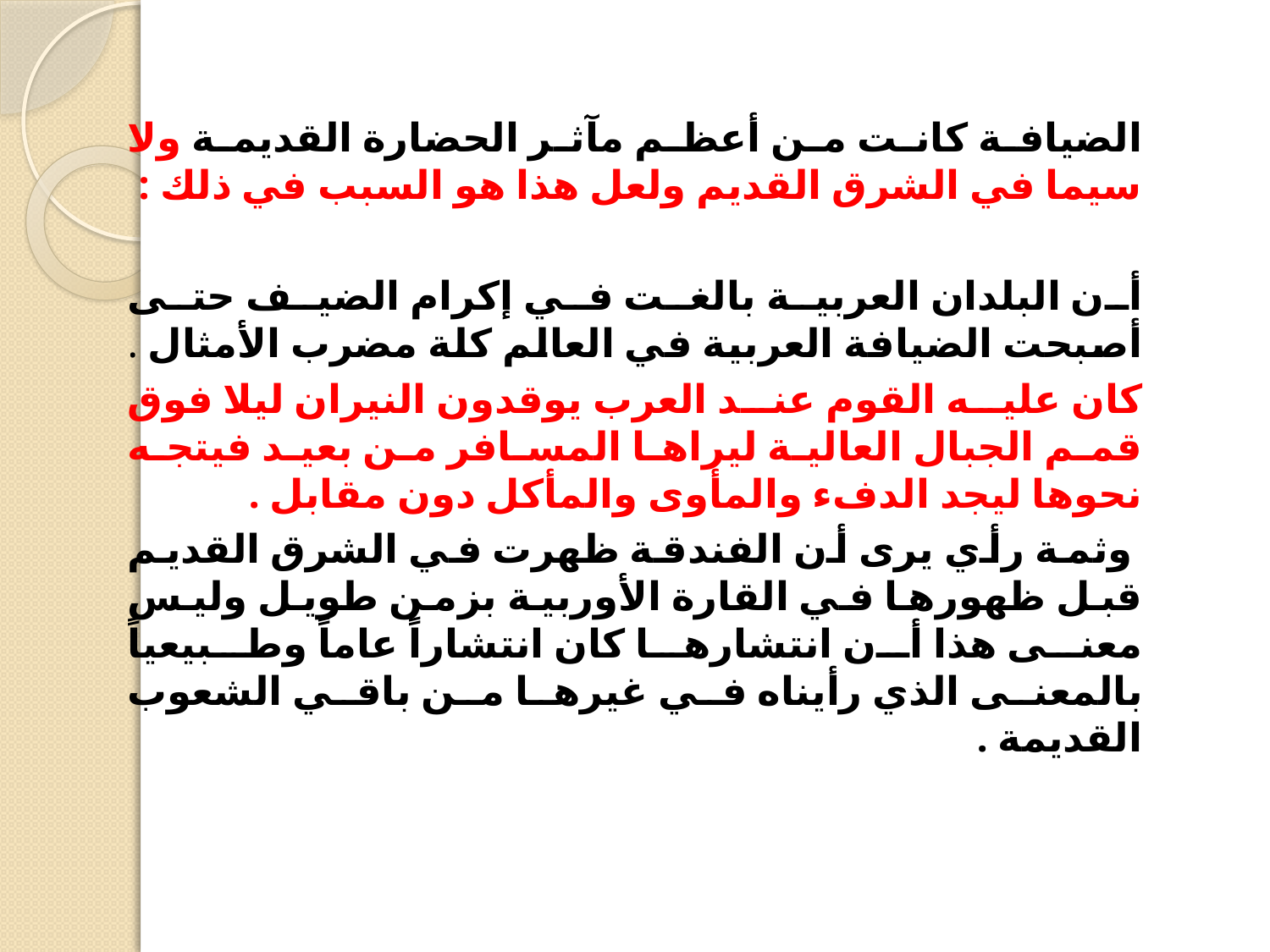

الضيافة كانت من أعظم مآثر الحضارة القديمة ولا سيما في الشرق القديم ولعل هذا هو السبب في ذلك :

أن البلدان العربية بالغت في إكرام الضيف حتى أصبحت الضيافة العربية في العالم كلة مضرب الأمثال .
كان عليه القوم عند العرب يوقدون النيران ليلا فوق قمم الجبال العالية ليراها المسافر من بعيد فيتجه نحوها ليجد الدفء والمأوى والمأكل دون مقابل .
 وثمة رأي يرى أن الفندقة ظهرت في الشرق القديم قبل ظهورها في القارة الأوربية بزمن طويل وليس معنى هذا أن انتشارها كان انتشاراً عاماً وطبيعياً بالمعنى الذي رأيناه في غيرها من باقي الشعوب القديمة .